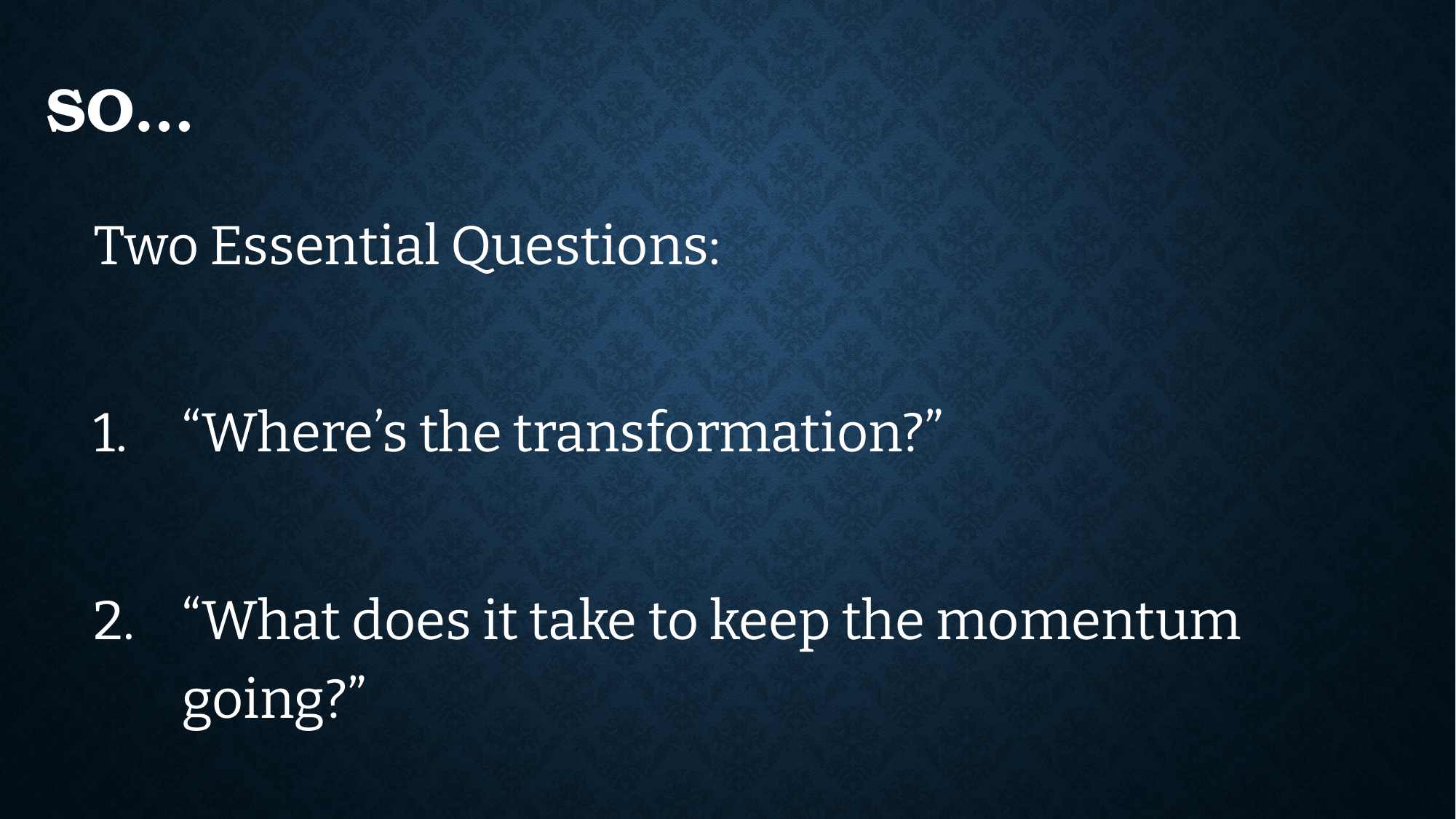

# So…
Two Essential Questions:

“Where’s the transformation?”

“What does it take to keep the momentum going?”